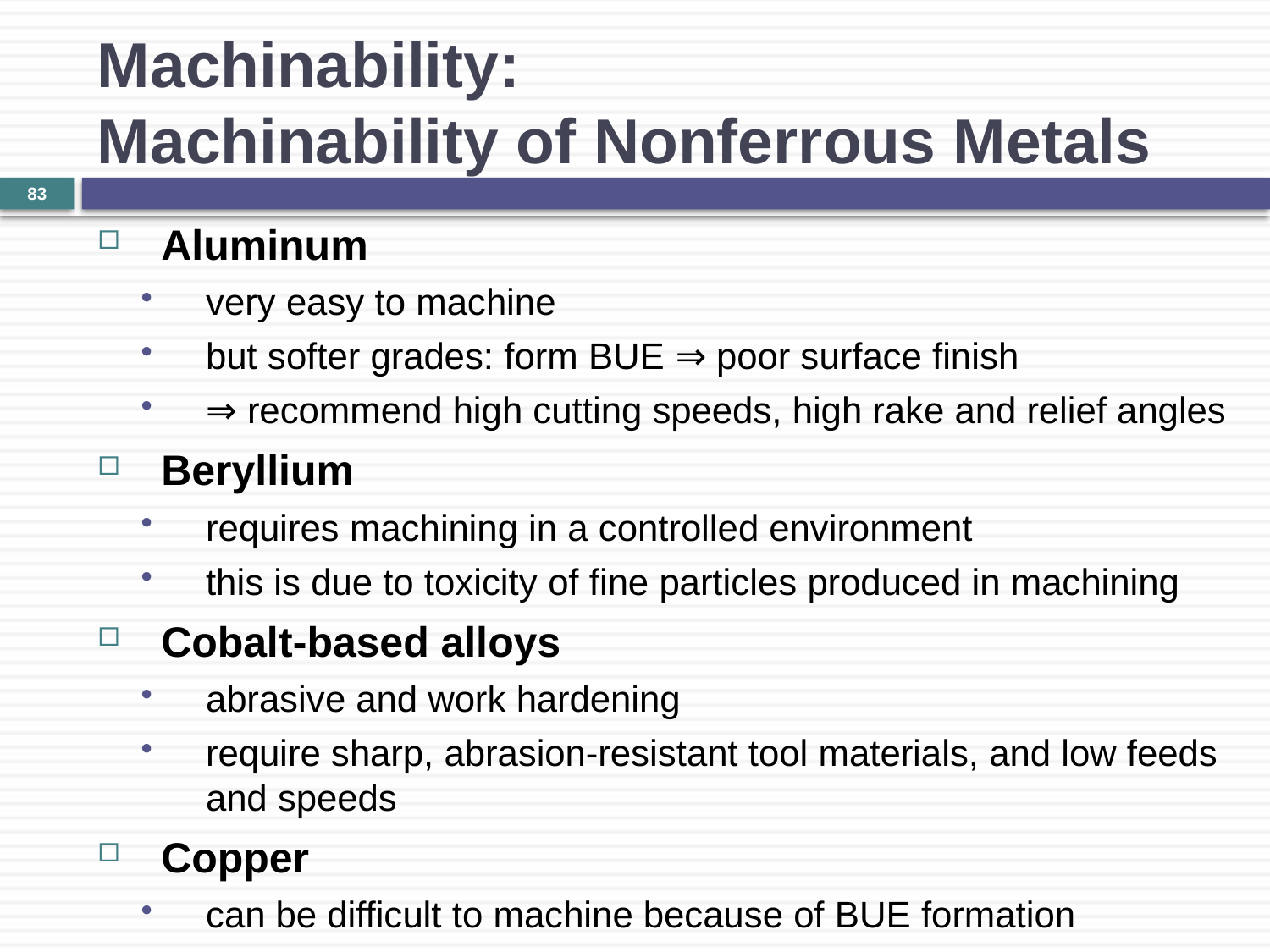

Machinability:
Machinability of Nonferrous Metals
83
Aluminum
very easy to machine
but softer grades: form BUE ⇒ poor surface finish
⇒ recommend high cutting speeds, high rake and relief angles
Beryllium
requires machining in a controlled environment
this is due to toxicity of fine particles produced in machining
Cobalt-based alloys
abrasive and work hardening
require sharp, abrasion-resistant tool materials, and low feeds and speeds
Copper
can be difficult to machine because of BUE formation